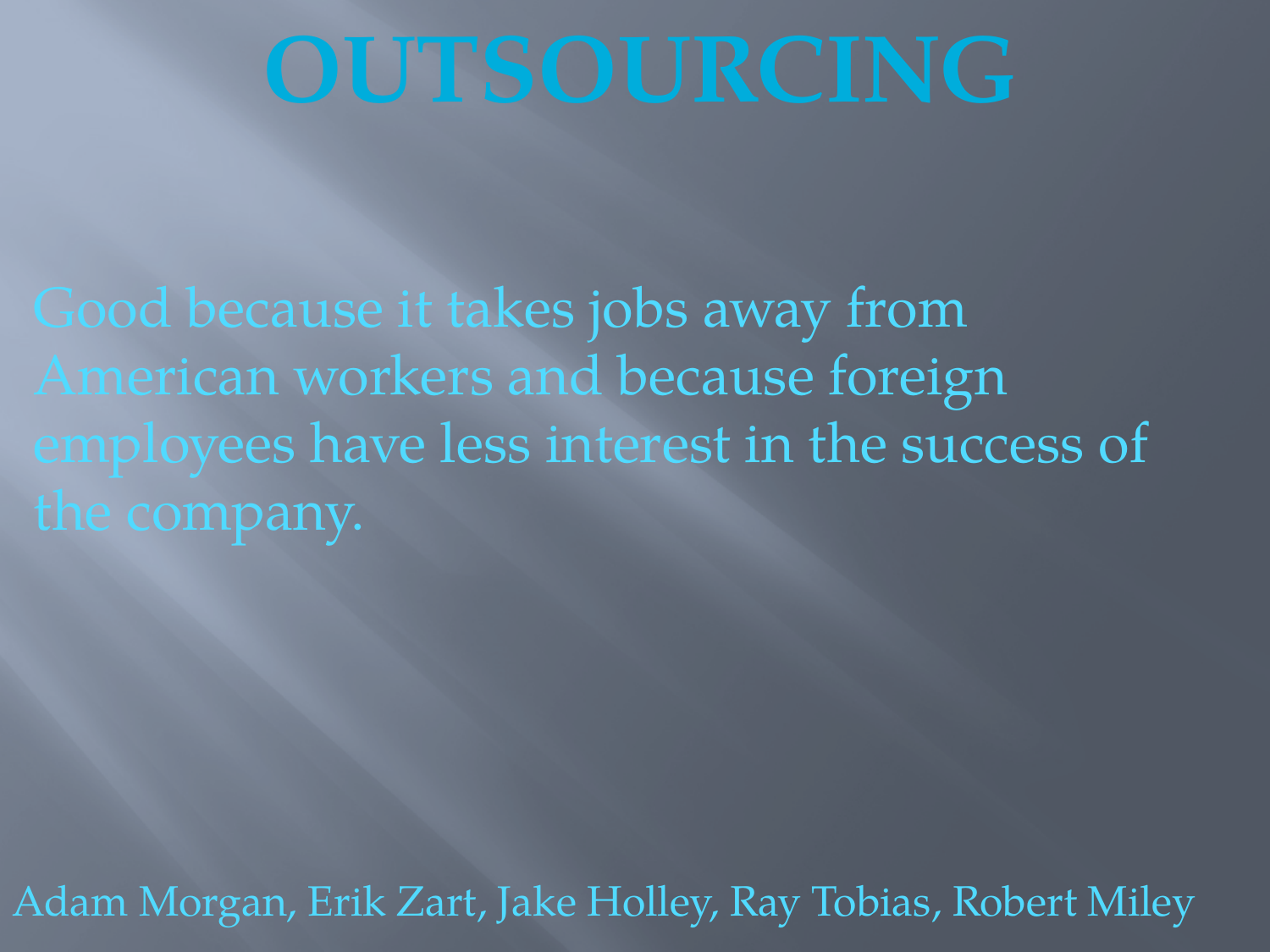

Outsourcing
Good because it takes jobs away from American workers and because foreign employees have less interest in the success of the company.
Adam Morgan, Erik Zart, Jake Holley, Ray Tobias, Robert Miley